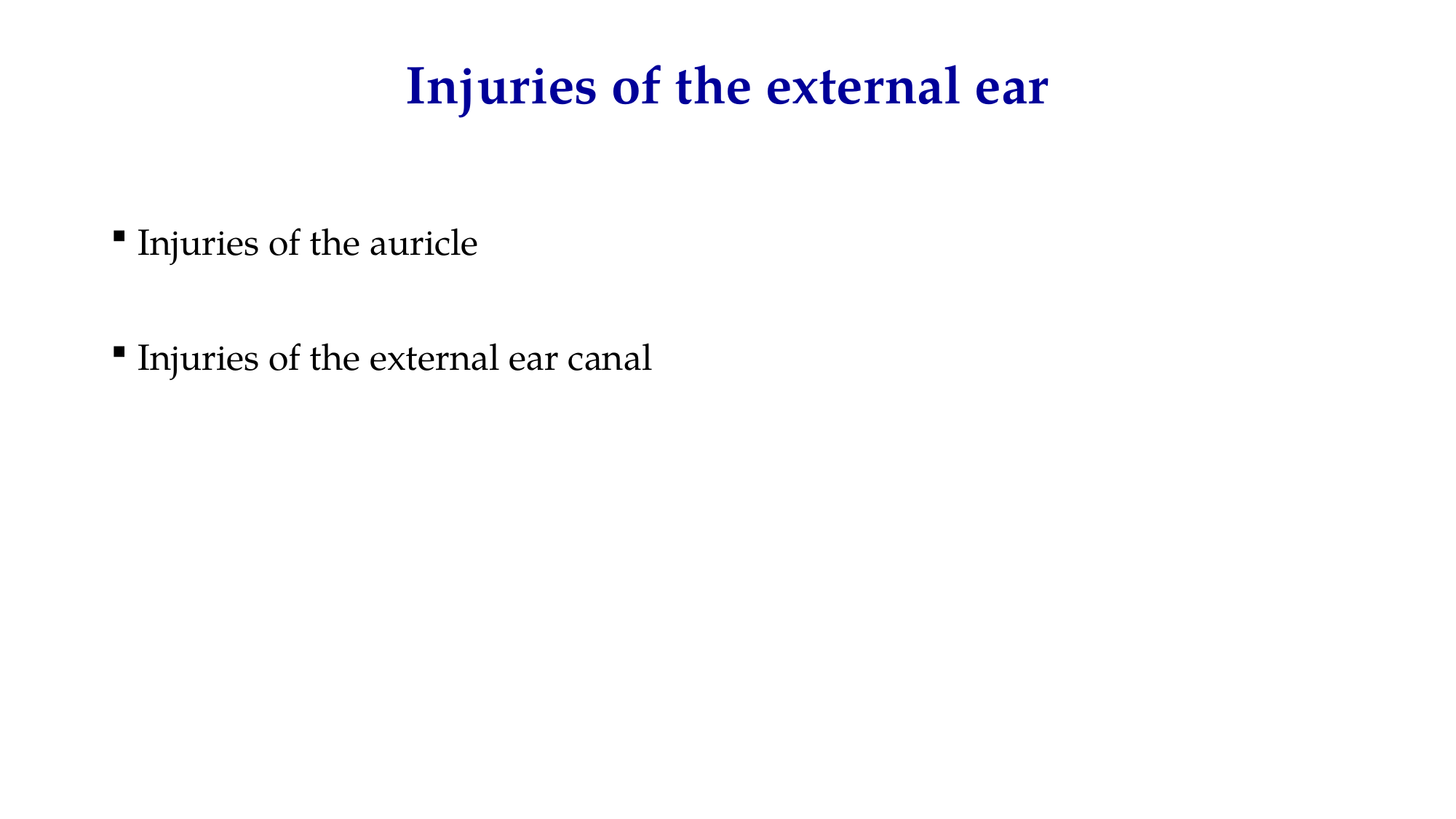

Injuries of the external ear
Injuries of the auricle

Injuries of the external ear canal